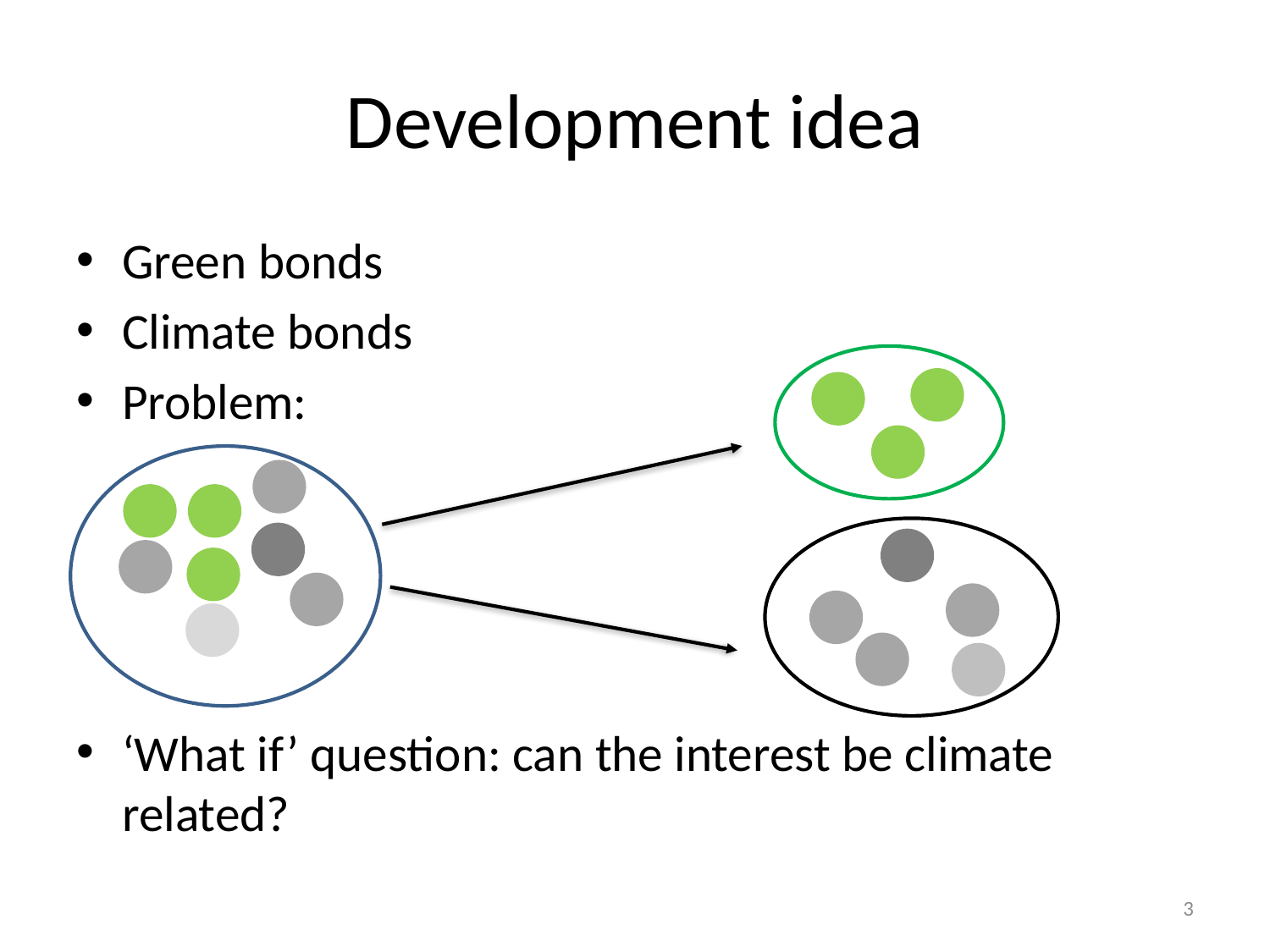

# Development idea
Green bonds
Climate bonds
Problem:

‘What if’ question: can the interest be climate related?

3